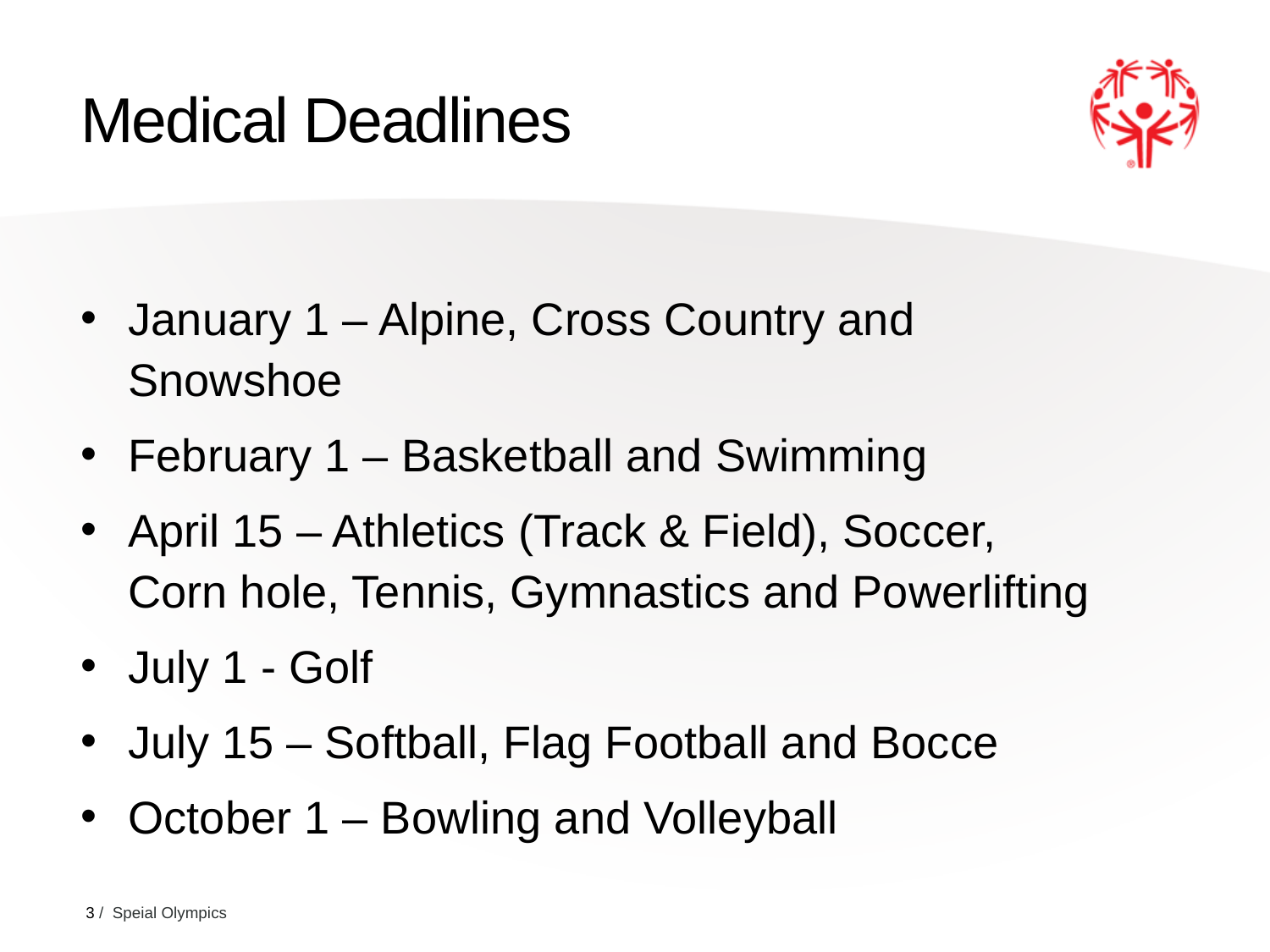

# Medical Deadlines
January 1 – Alpine, Cross Country and Snowshoe
February 1 – Basketball and Swimming
April 15 – Athletics (Track & Field), Soccer, Corn hole, Tennis, Gymnastics and Powerlifting
July 1 - Golf
July 15 – Softball, Flag Football and Bocce
October 1 – Bowling and Volleyball

3 /  Speial Olympics